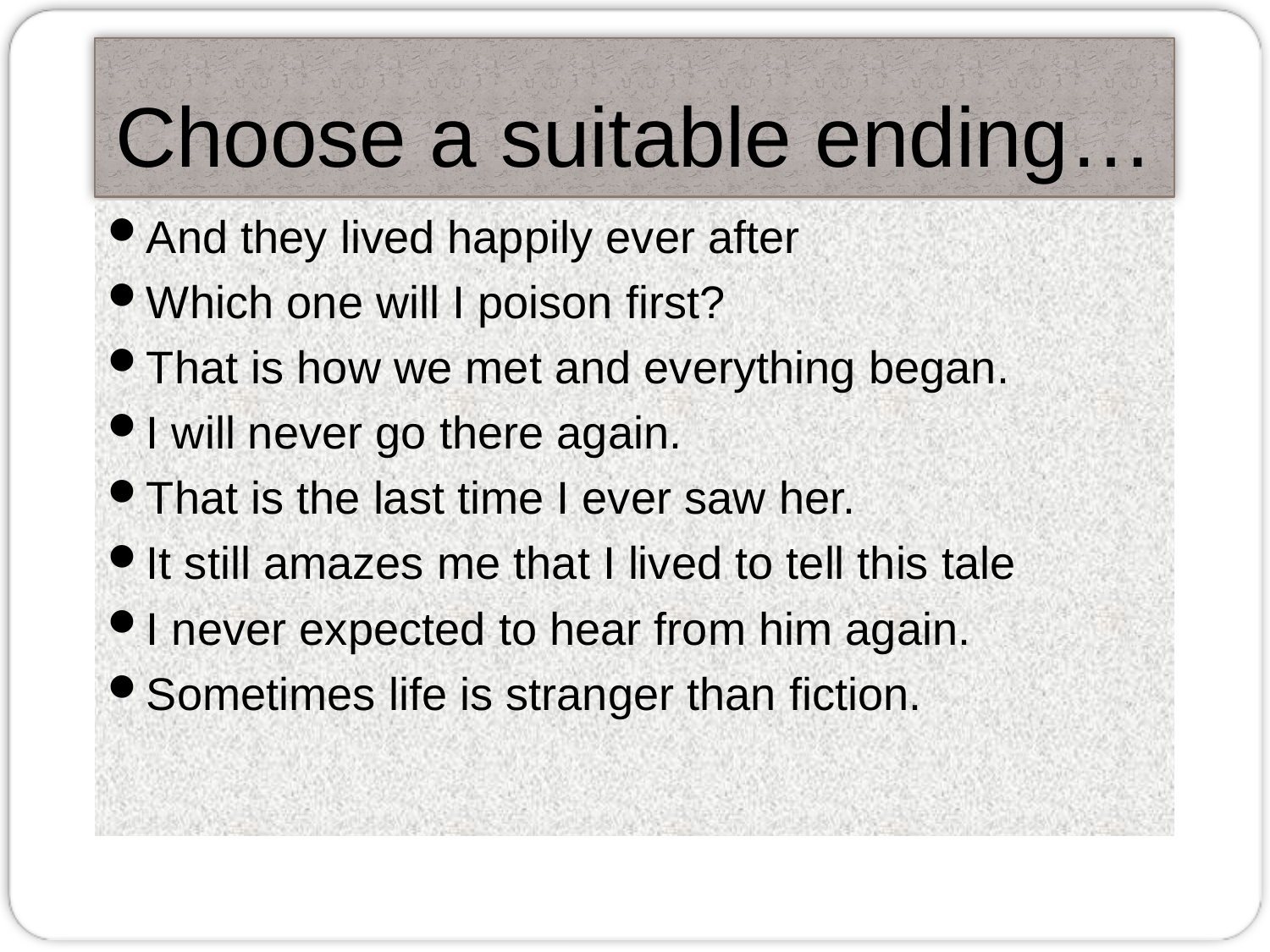

# Choose a suitable ending…
And they lived happily ever after
Which one will I poison first?
That is how we met and everything began.
I will never go there again.
That is the last time I ever saw her.
It still amazes me that I lived to tell this tale
I never expected to hear from him again.
Sometimes life is stranger than fiction.